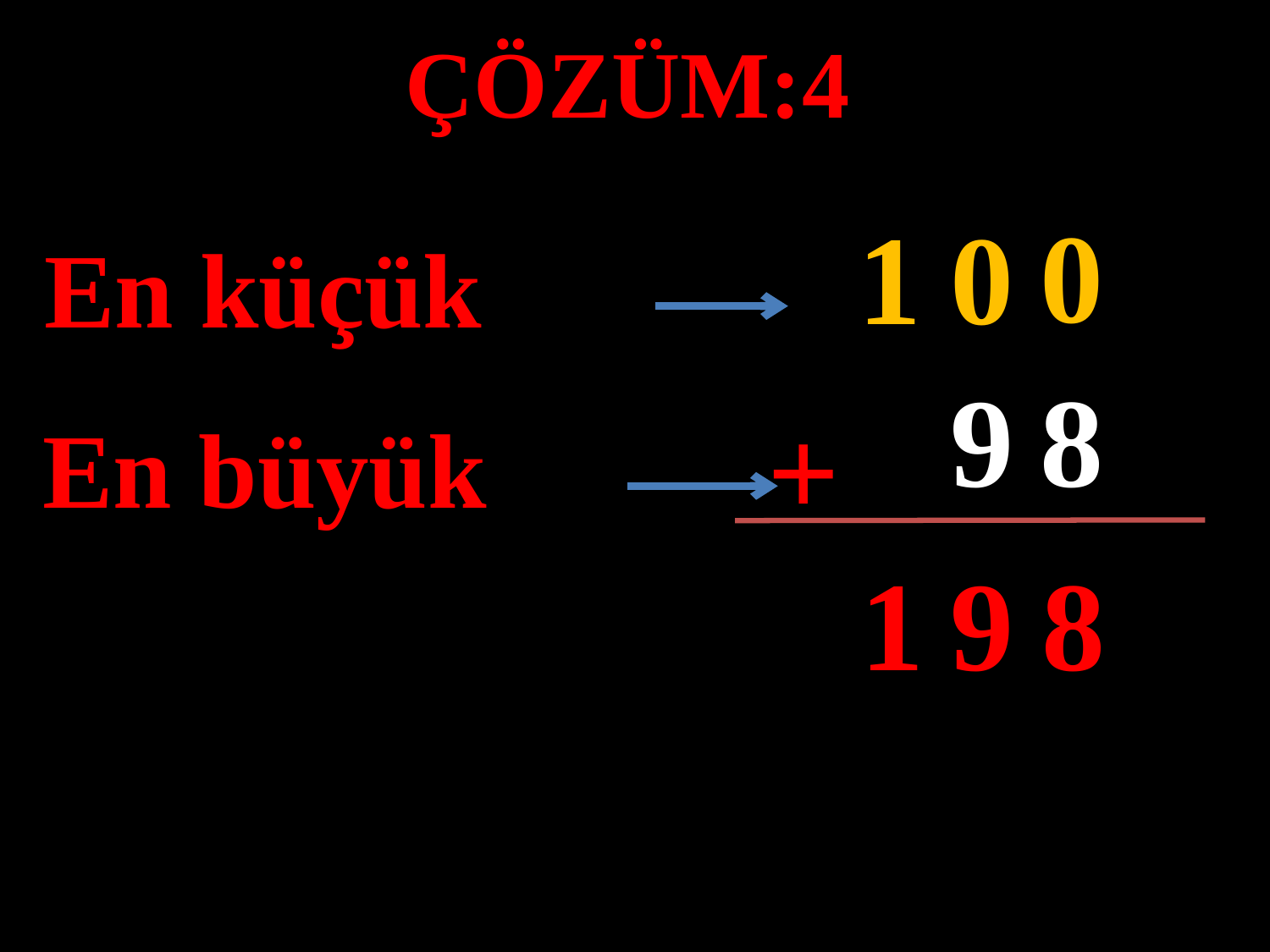

ÇÖZÜM:4
0
1
0
En küçük
#
9
8
+
En büyük
1
8
9